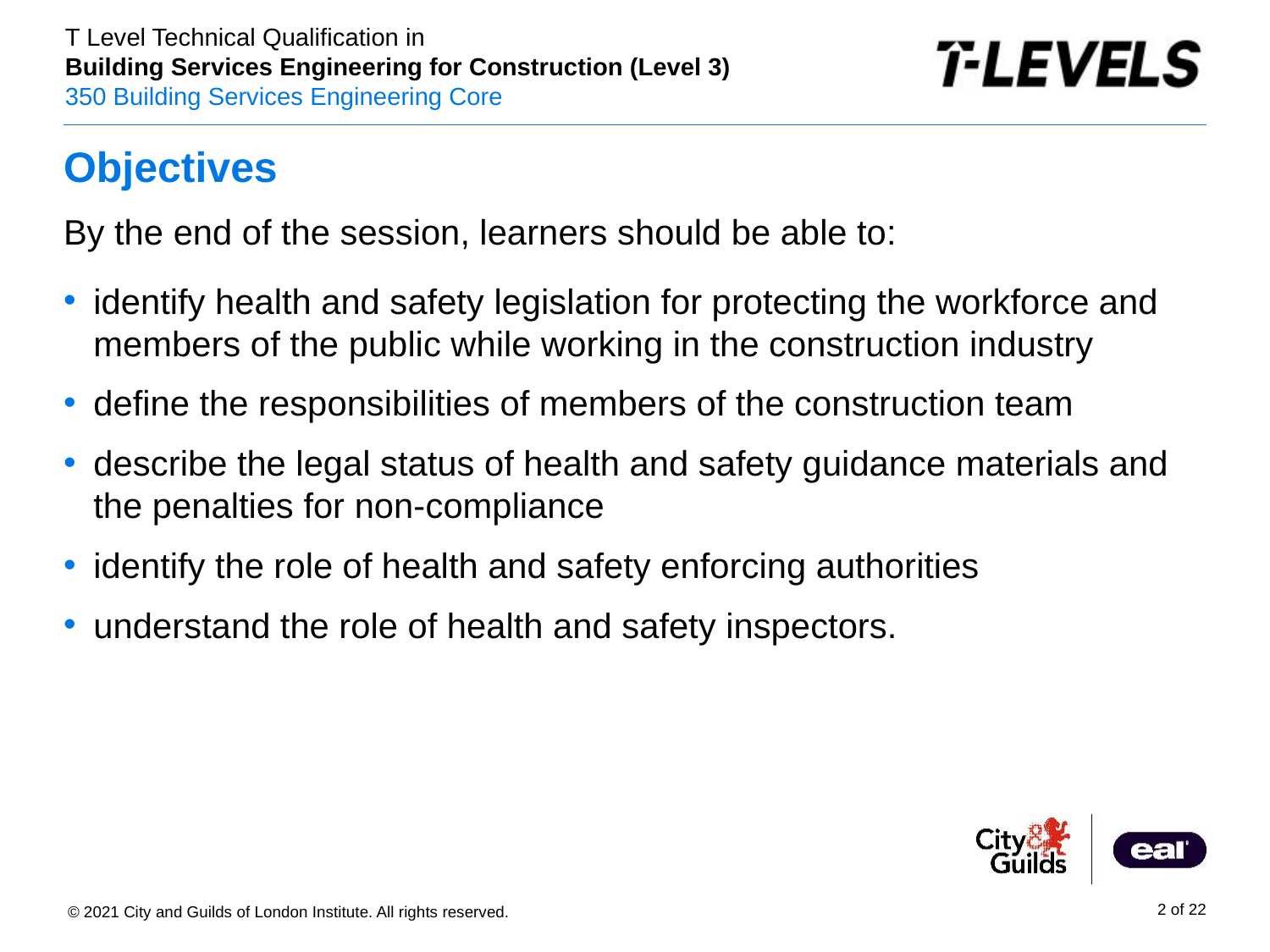

# Objectives
By the end of the session, learners should be able to:
identify health and safety legislation for protecting the workforce and members of the public while working in the construction industry
define the responsibilities of members of the construction team
describe the legal status of health and safety guidance materials and the penalties for non-compliance
identify the role of health and safety enforcing authorities
understand the role of health and safety inspectors.